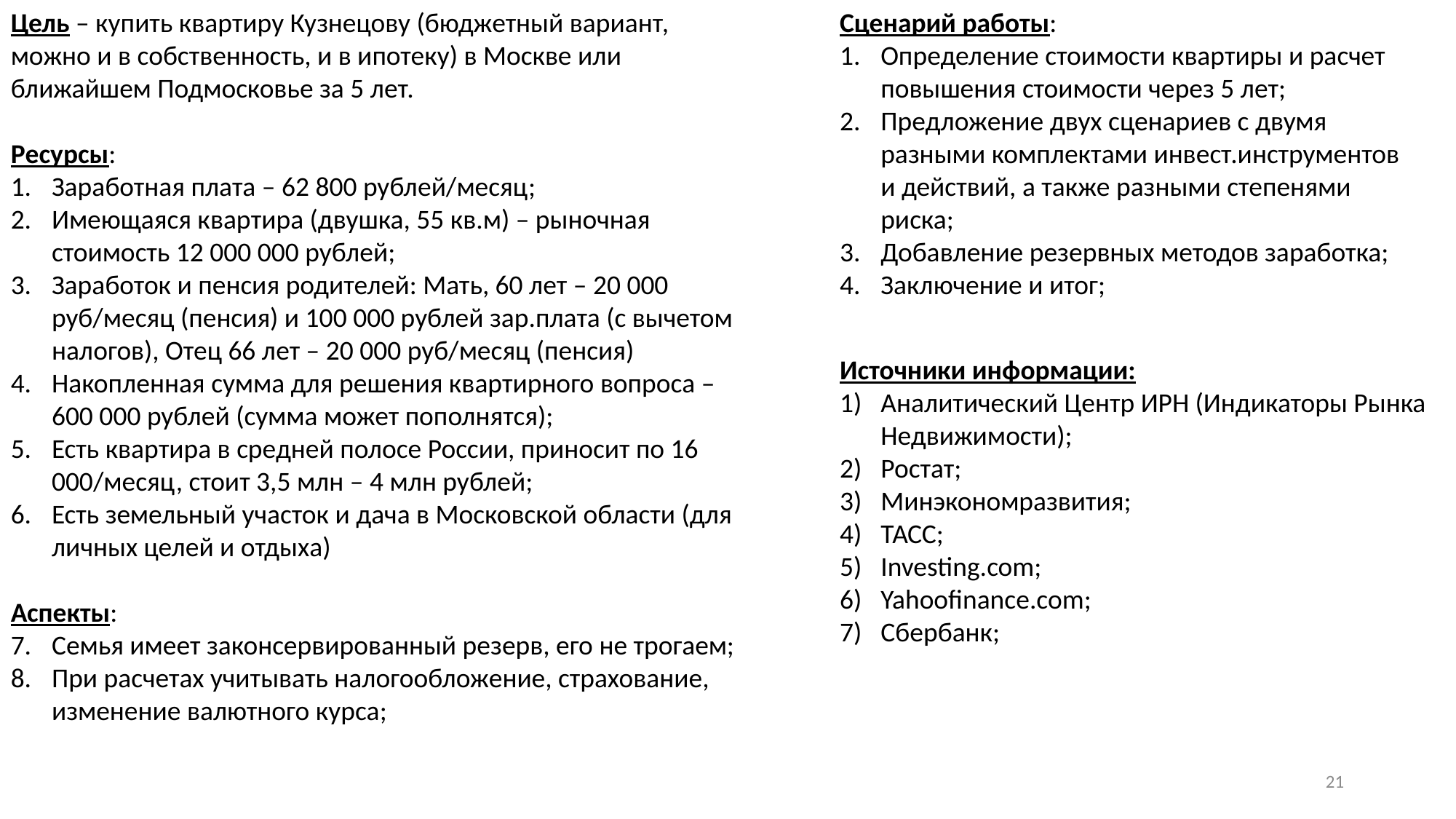

Цель – купить квартиру Кузнецову (бюджетный вариант, можно и в собственность, и в ипотеку) в Москве или ближайшем Подмосковье за 5 лет.

Ресурсы:
Заработная плата – 62 800 рублей/месяц;
Имеющаяся квартира (двушка, 55 кв.м) – рыночная стоимость 12 000 000 рублей;
Заработок и пенсия родителей: Мать, 60 лет – 20 000 руб/месяц (пенсия) и 100 000 рублей зар.плата (с вычетом налогов), Отец 66 лет – 20 000 руб/месяц (пенсия)
Накопленная сумма для решения квартирного вопроса – 600 000 рублей (сумма может пополнятся);
Есть квартира в средней полосе России, приносит по 16 000/месяц, стоит 3,5 млн – 4 млн рублей;
Есть земельный участок и дача в Московской области (для личных целей и отдыха)

Аспекты:
Семья имеет законсервированный резерв, его не трогаем;
При расчетах учитывать налогообложение, страхование, изменение валютного курса;

Сценарий работы:
Определение стоимости квартиры и расчет повышения стоимости через 5 лет;
Предложение двух сценариев с двумя разными комплектами инвест.инструментов и действий, а также разными степенями риска;
Добавление резервных методов заработка;
Заключение и итог;

Источники информации:
Аналитический Центр ИРН (Индикаторы Рынка Недвижимости);
Ростат;
Минэкономразвития;
ТАСС;
Investing.com;
Yahoofinance.com;
Сбербанк;

21